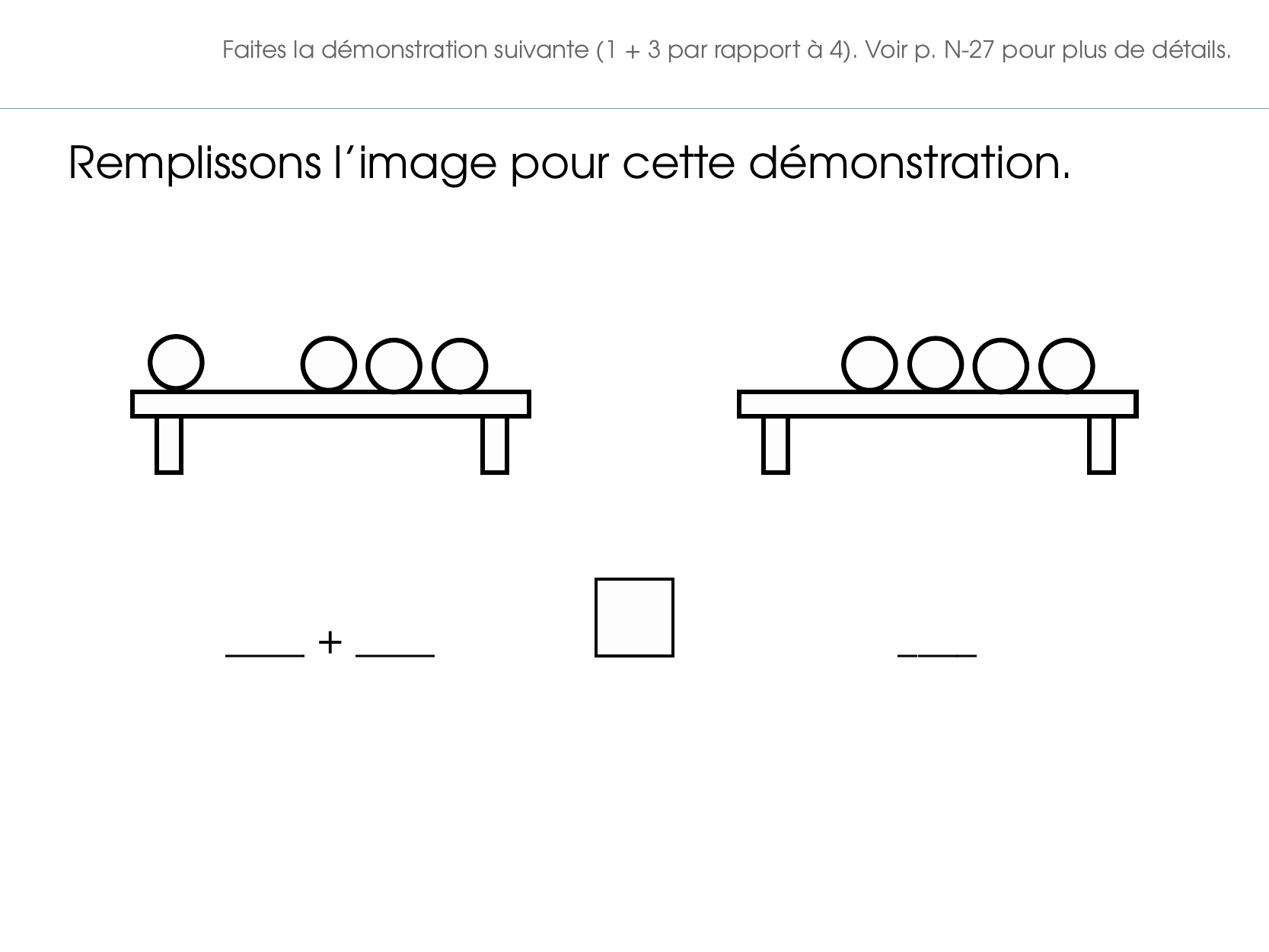

Faites la démonstration suivante (1 + 3 par rapport à 4). Voir p. N-27 pour plus de détails.
Remplissons l’image pour cette démonstration.

____ + ____

____